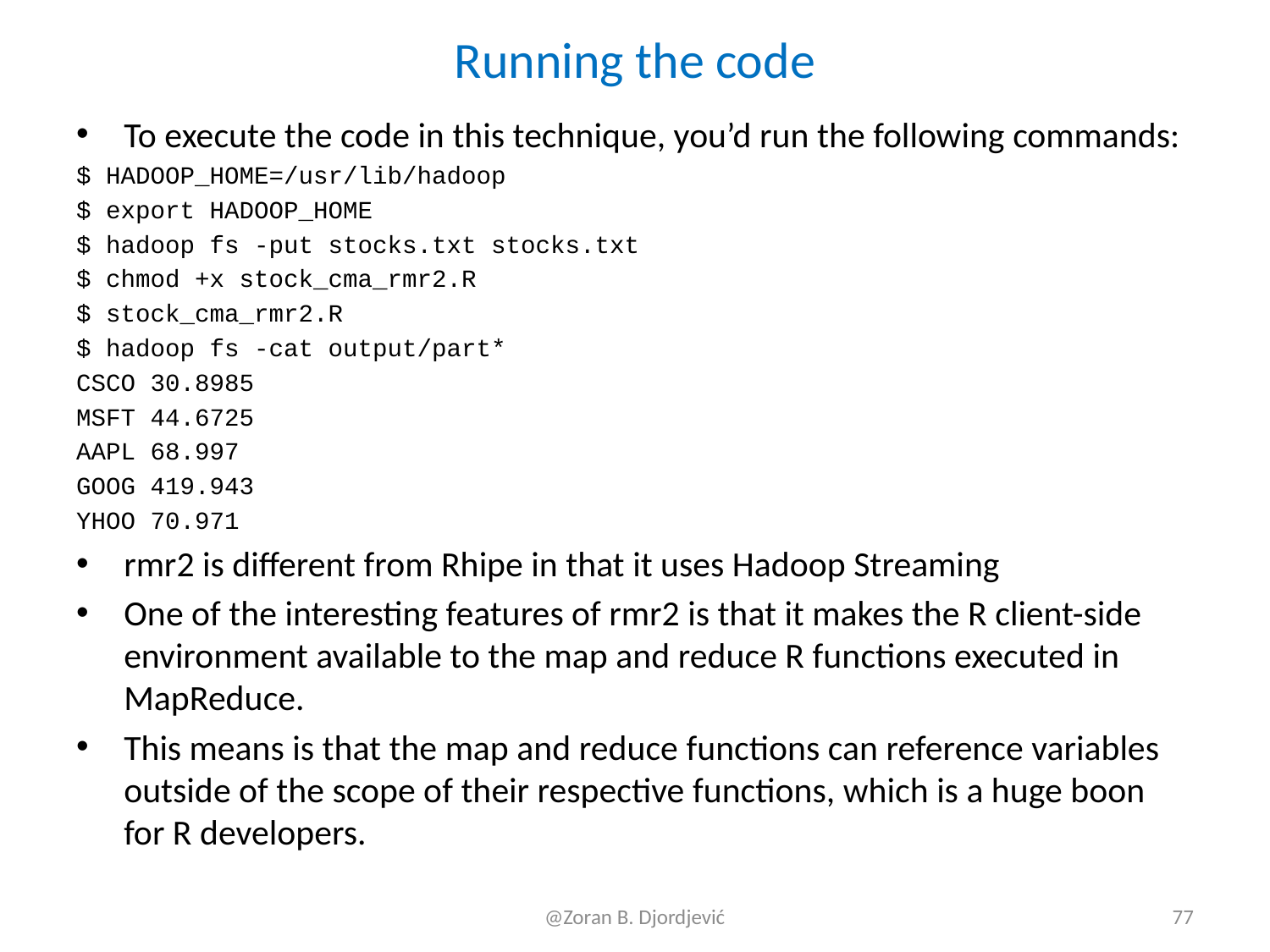

# Running the code
To execute the code in this technique, you’d run the following commands:
$ HADOOP_HOME=/usr/lib/hadoop
$ export HADOOP_HOME
$ hadoop fs -put stocks.txt stocks.txt
$ chmod +x stock_cma_rmr2.R
$ stock_cma_rmr2.R
$ hadoop fs -cat output/part*
CSCO 30.8985
MSFT 44.6725
AAPL 68.997
GOOG 419.943
YHOO 70.971
rmr2 is different from Rhipe in that it uses Hadoop Streaming
One of the interesting features of rmr2 is that it makes the R client-side environment available to the map and reduce R functions executed in MapReduce.
This means is that the map and reduce functions can reference variables outside of the scope of their respective functions, which is a huge boon for R developers.
@Zoran B. Djordjević
77